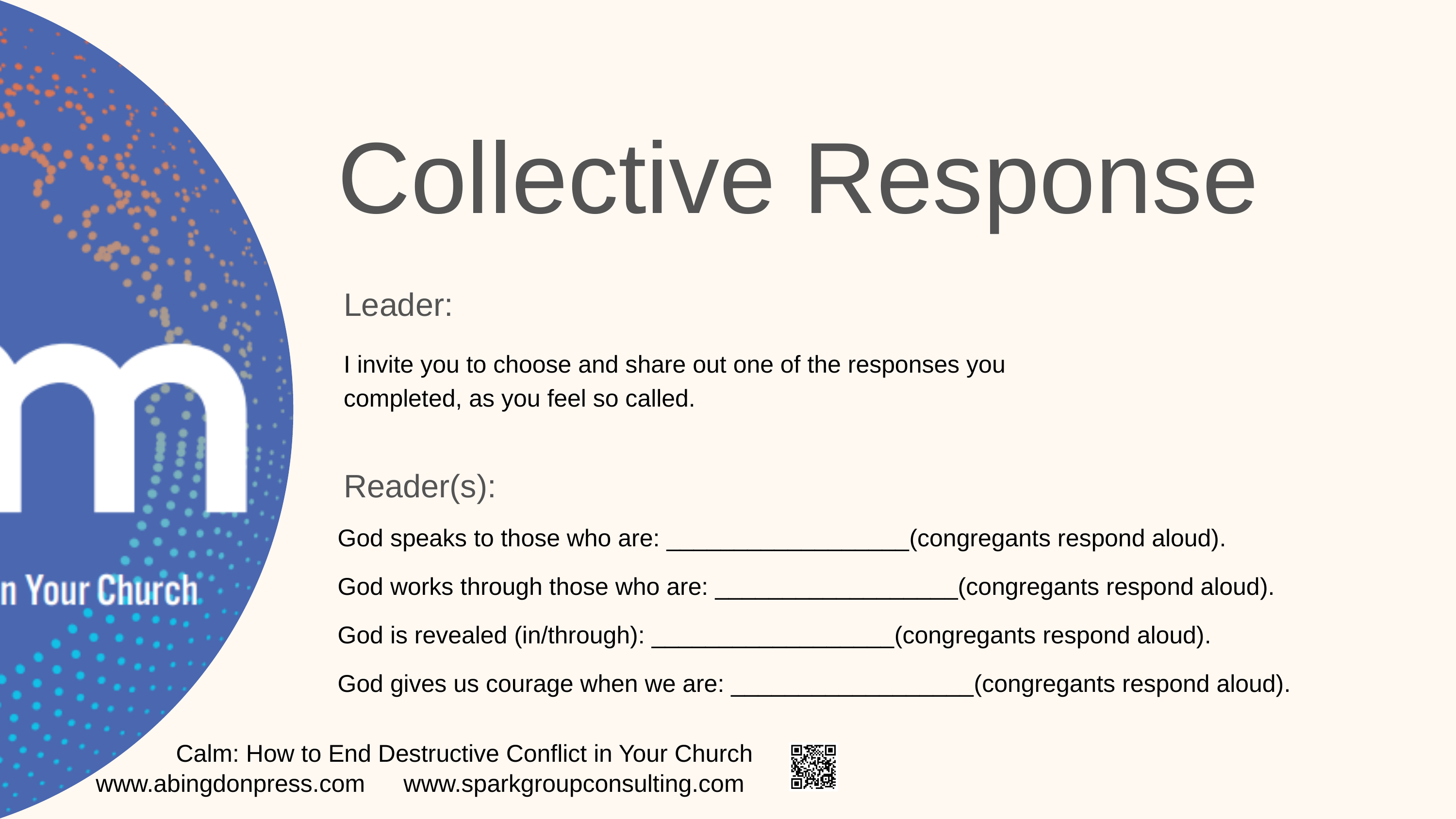

Collective Response
Leader:
I invite you to choose and share out one of the responses you
completed, as you feel so called.
Reader(s):
God speaks to those who are: __________________(congregants respond aloud).
God works through those who are: __________________(congregants respond aloud).
God is revealed (in/through): __________________(congregants respond aloud).
God gives us courage when we are: __________________(congregants respond aloud).
Calm: How to End Destructive Conflict in Your Church

www.abingdonpress.com
www.sparkgroupconsulting.com